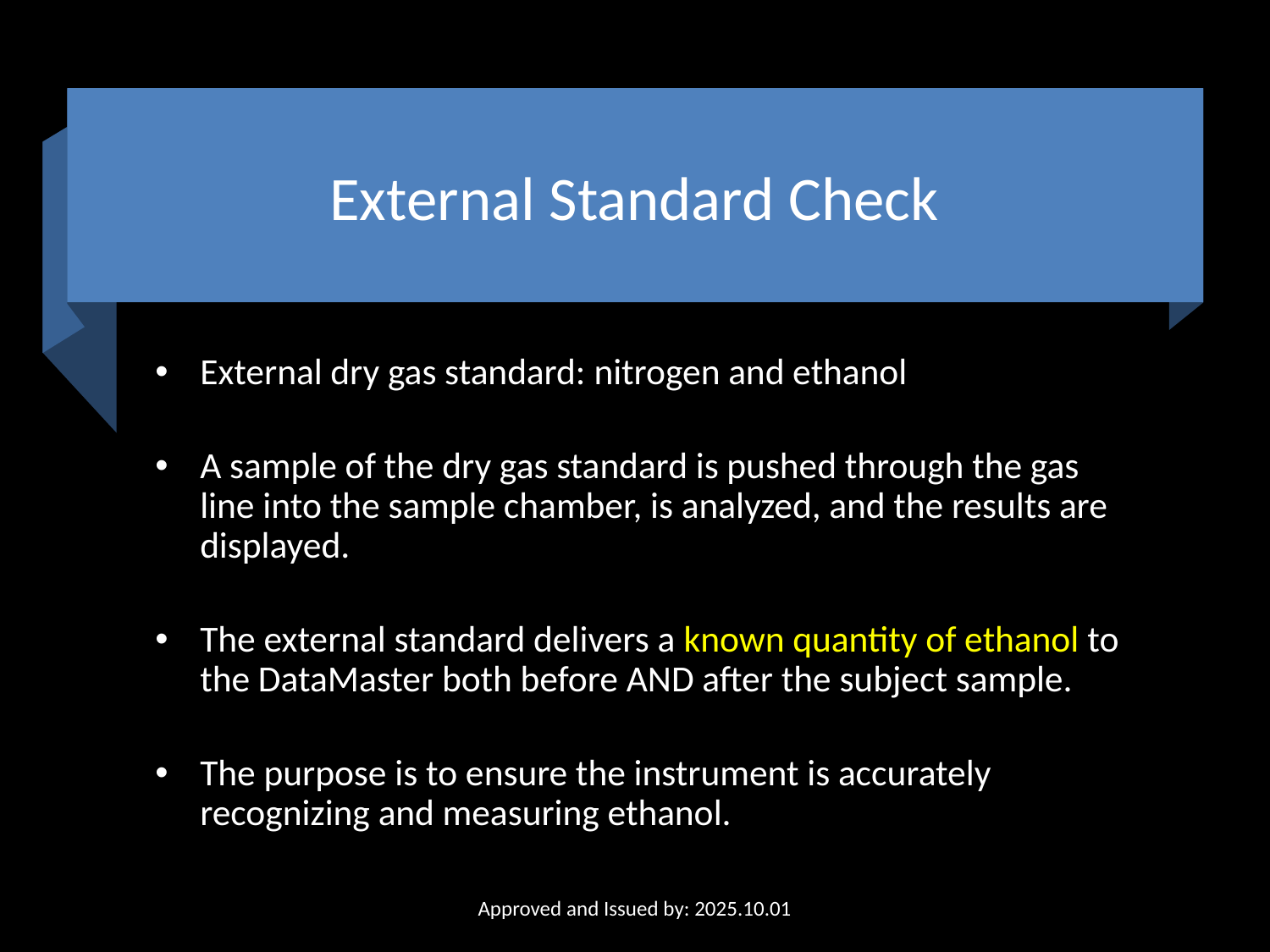

# External Standard Check

External dry gas standard: nitrogen and ethanol

A sample of the dry gas standard is pushed through the gas line into the sample chamber, is analyzed, and the results are displayed.

The external standard delivers a known quantity of ethanol to the DataMaster both before AND after the subject sample.

The purpose is to ensure the instrument is accurately recognizing and measuring ethanol.
Approved and Issued by: 2025.10.01